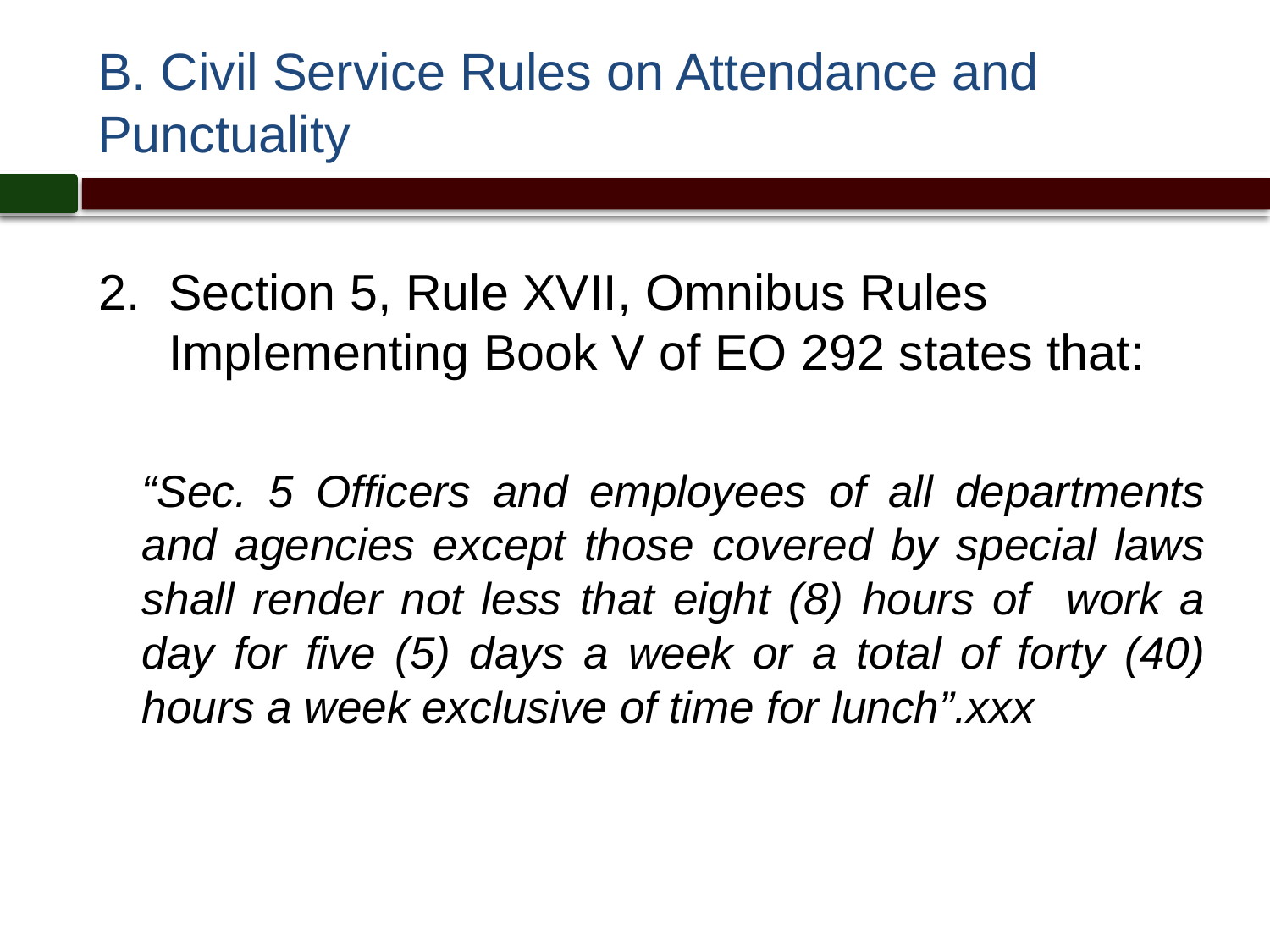

# B. Civil Service Rules on Attendance and Punctuality
Section 5, Rule XVII, Omnibus Rules Implementing Book V of EO 292 states that:

“Sec. 5 Officers and employees of all departments and agencies except those covered by special laws shall render not less that eight (8) hours of  work a day for five (5) days a week or a total of forty (40) hours a week exclusive of time for lunch”.xxx